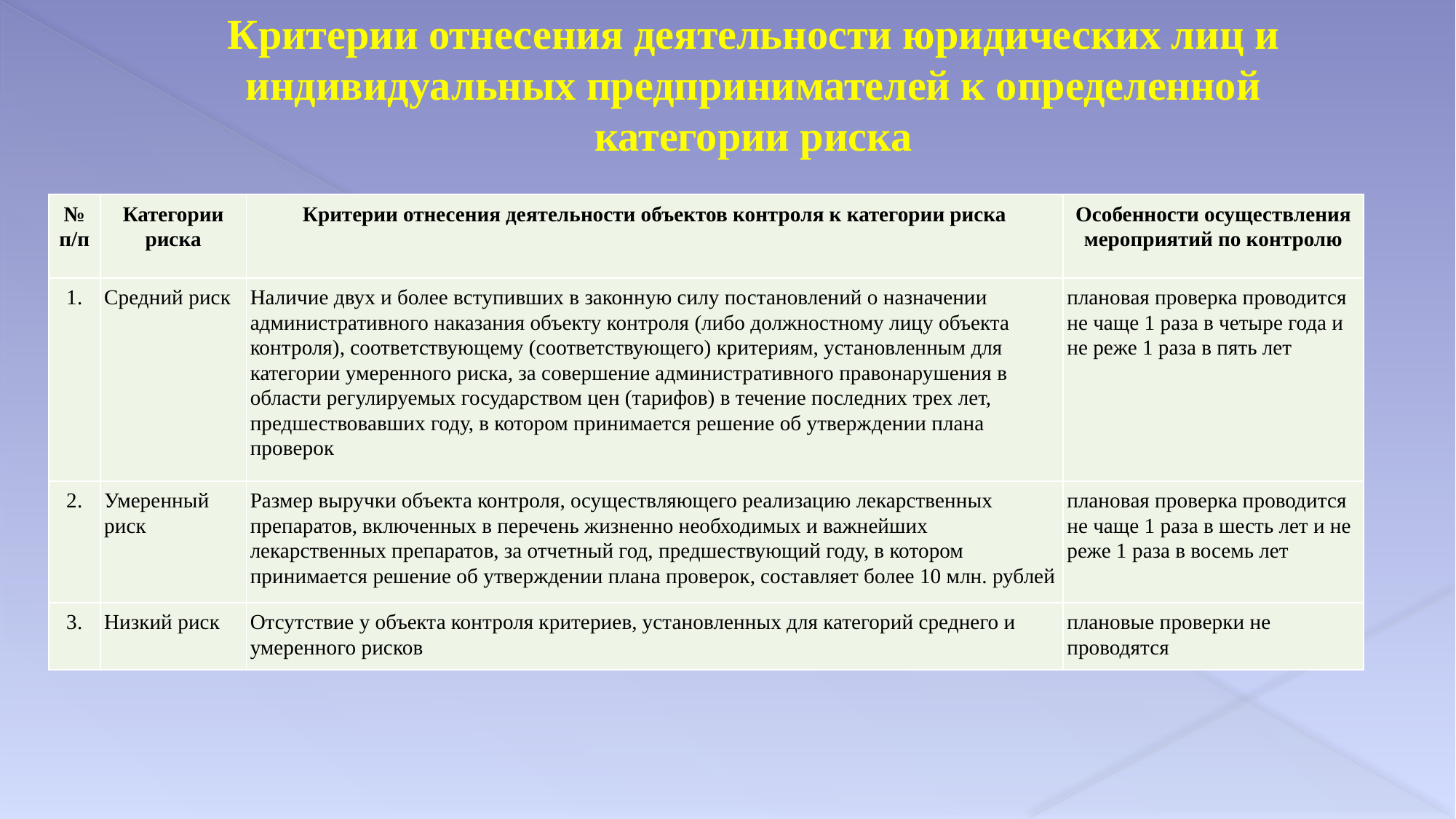

Критерии отнесения деятельности юридических лиц и индивидуальных предпринимателей к определенной категории риска
| № п/п | Категории риска | Критерии отнесения деятельности объектов контроля к категории риска | Особенности осуществления мероприятий по контролю |
| --- | --- | --- | --- |
| 1. | Средний риск | Наличие двух и более вступивших в законную силу постановлений о назначении административного наказания объекту контроля (либо должностному лицу объекта контроля), соответствующему (соответствующего) критериям, установленным для категории умеренного риска, за совершение административного правонарушения в области регулируемых государством цен (тарифов) в течение последних трех лет, предшествовавших году, в котором принимается решение об утверждении плана проверок | плановая проверка проводится не чаще 1 раза в четыре года и не реже 1 раза в пять лет |
| 2. | Умеренный риск | Размер выручки объекта контроля, осуществляющего реализацию лекарственных препаратов, включенных в перечень жизненно необходимых и важнейших лекарственных препаратов, за отчетный год, предшествующий году, в котором принимается решение об утверждении плана проверок, составляет более 10 млн. рублей | плановая проверка проводится не чаще 1 раза в шесть лет и не реже 1 раза в восемь лет |
| 3. | Низкий риск | Отсутствие у объекта контроля критериев, установленных для категорий среднего и умеренного рисков | плановые проверки не проводятся |